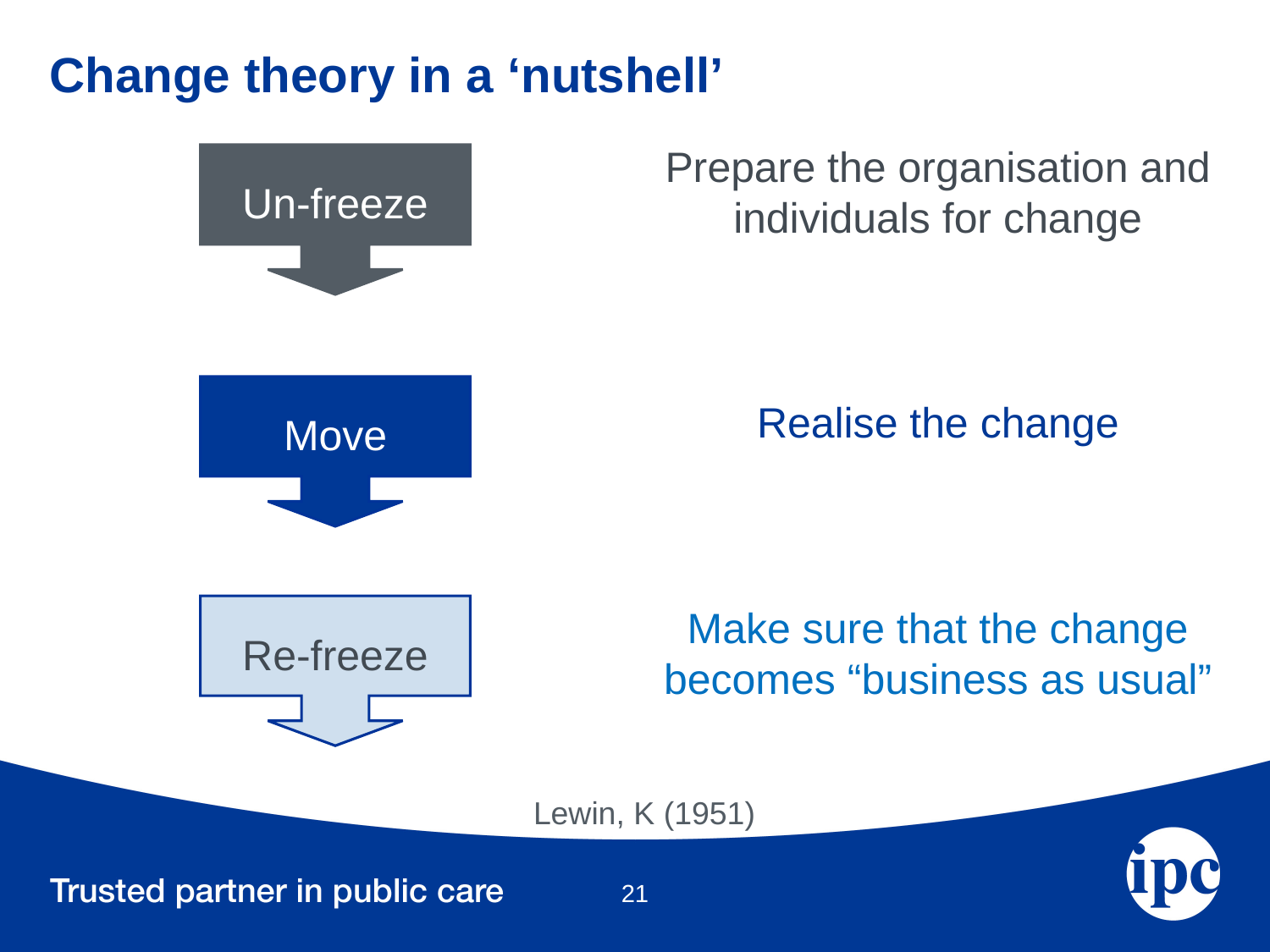

# Change theory in a ‘nutshell’

Prepare the organisation and individuals for change

Realise the change

Make sure that the change becomes “business as usual”

Un-freeze
Move
Re-freeze
Lewin, K (1951)
21